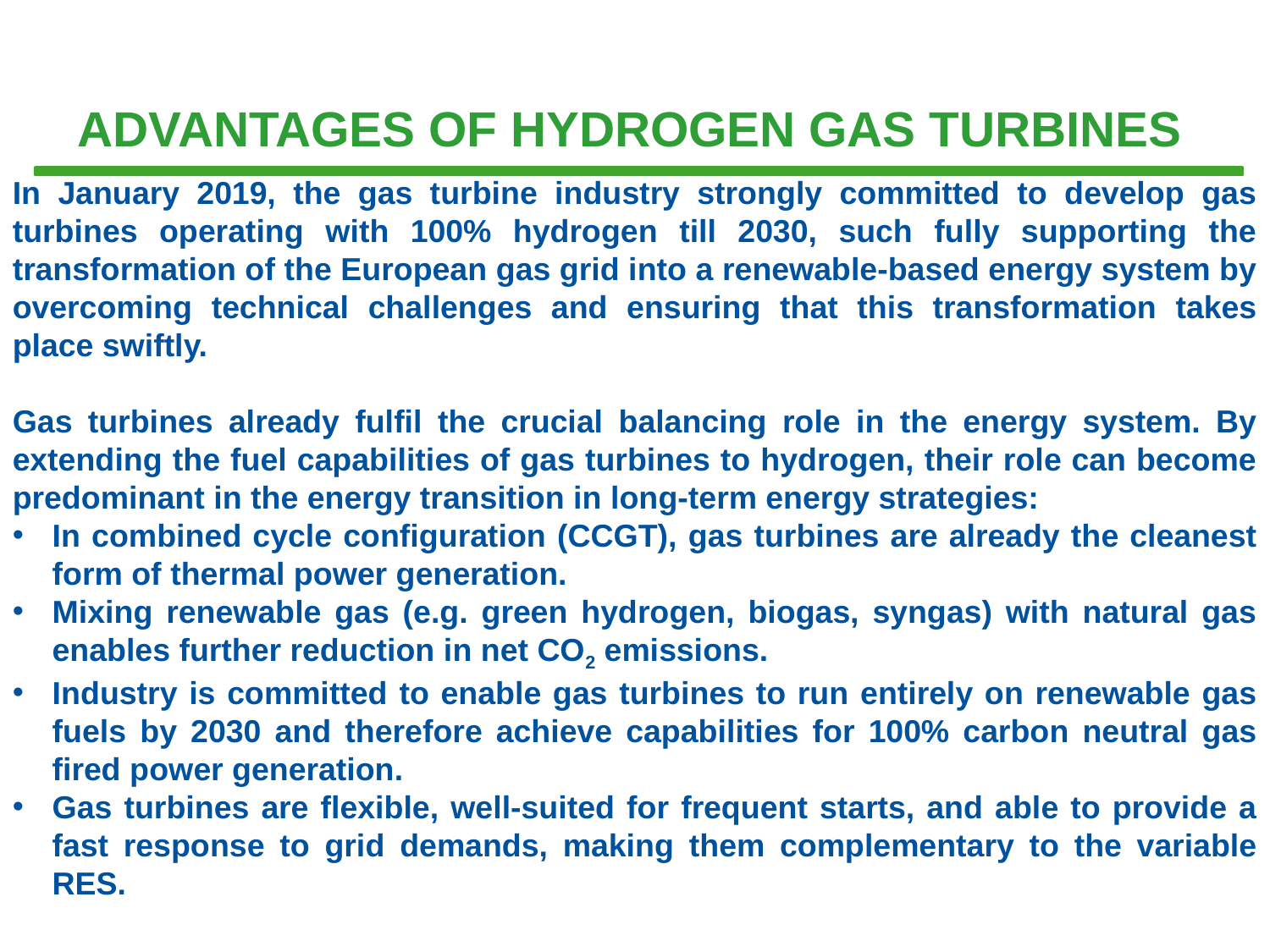

# ADVANTAGES OF HYDROGEN GAS TURBINES
In January 2019, the gas turbine industry strongly committed to develop gas turbines operating with 100% hydrogen till 2030, such fully supporting the transformation of the European gas grid into a renewable-based energy system by overcoming technical challenges and ensuring that this transformation takes place swiftly.

Gas turbines already fulfil the crucial balancing role in the energy system. By extending the fuel capabilities of gas turbines to hydrogen, their role can become predominant in the energy transition in long-term energy strategies:
In combined cycle configuration (CCGT), gas turbines are already the cleanest form of thermal power generation.
Mixing renewable gas (e.g. green hydrogen, biogas, syngas) with natural gas enables further reduction in net CO2 emissions.
Industry is committed to enable gas turbines to run entirely on renewable gas fuels by 2030 and therefore achieve capabilities for 100% carbon neutral gas fired power generation.
Gas turbines are flexible, well-suited for frequent starts, and able to provide a fast response to grid demands, making them complementary to the variable RES.

Tema V				                                                              Turbina de hidrógeno